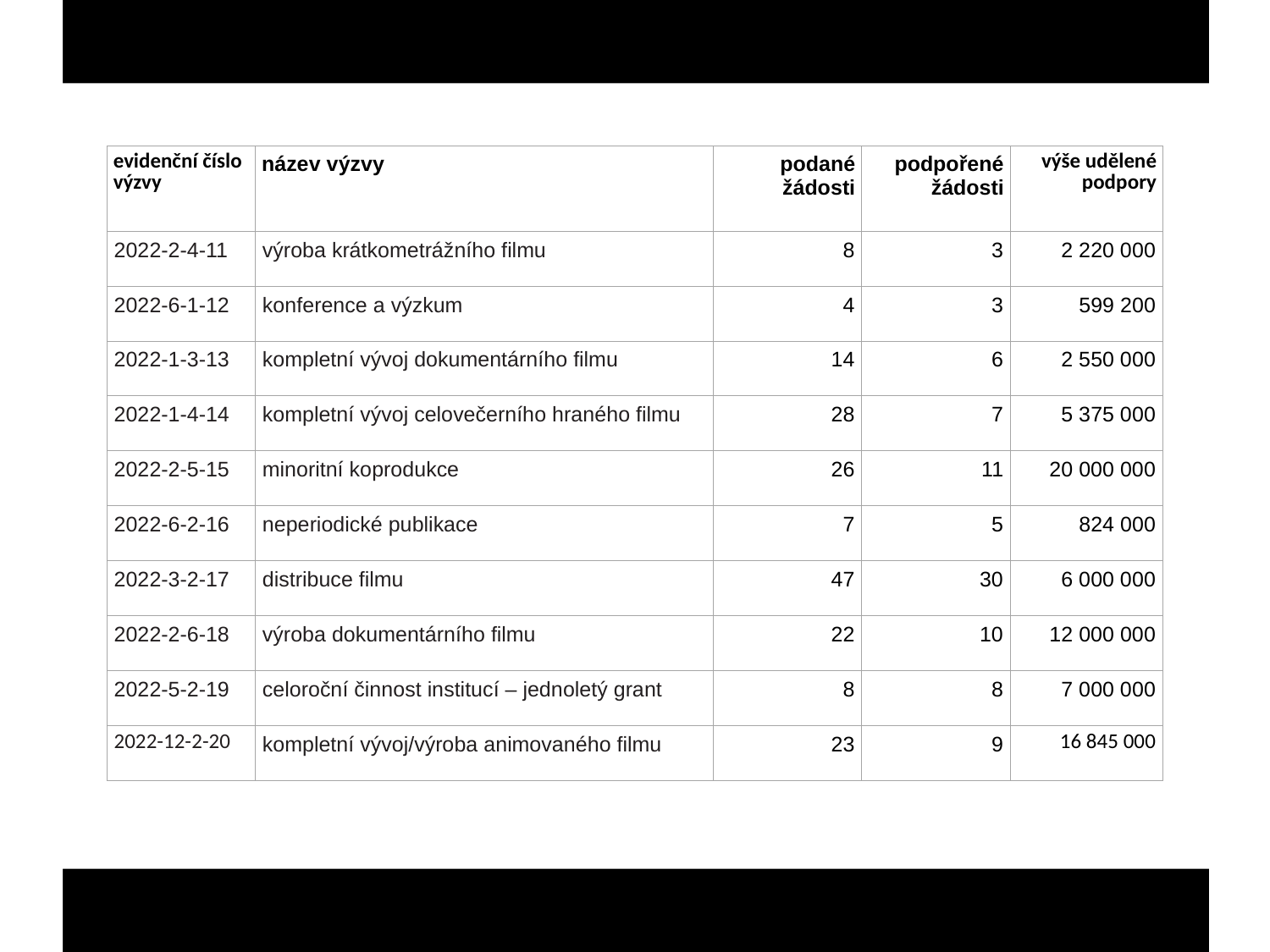

| evidenční číslo výzvy | název výzvy | podané žádosti | podpořené žádosti | výše udělené podpory |
| --- | --- | --- | --- | --- |
| 2022-2-4-11 | výroba krátkometrážního filmu | 8 | 3 | 2 220 000 |
| 2022-6-1-12 | konference a výzkum | 4 | 3 | 599 200 |
| 2022-1-3-13 | kompletní vývoj dokumentárního filmu | 14 | 6 | 2 550 000 |
| 2022-1-4-14 | kompletní vývoj celovečerního hraného filmu | 28 | 7 | 5 375 000 |
| 2022-2-5-15 | minoritní koprodukce | 26 | 11 | 20 000 000 |
| 2022-6-2-16 | neperiodické publikace | 7 | 5 | 824 000 |
| 2022-3-2-17 | distribuce filmu | 47 | 30 | 6 000 000 |
| 2022-2-6-18 | výroba dokumentárního filmu | 22 | 10 | 12 000 000 |
| 2022-5-2-19 | celoroční činnost institucí – jednoletý grant | 8 | 8 | 7 000 000 |
| 2022-12-2-20 | kompletní vývoj/výroba animovaného filmu | 23 | 9 | 16 845 000 |
16